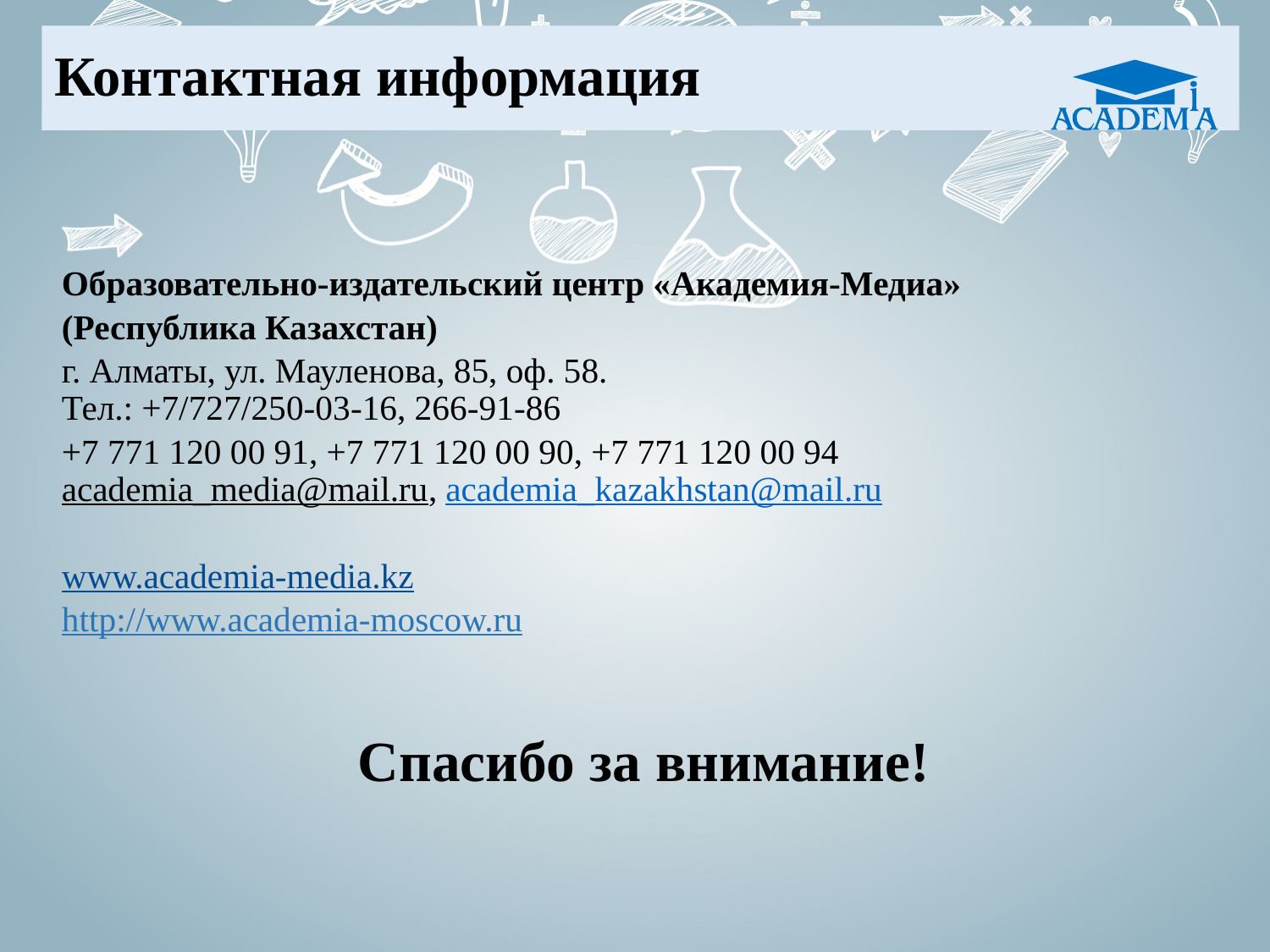

# Контактная информация

Образовательно-издательский центр «Академия-Медиа»
(Республика Казахстан)
г. Алматы, ул. Мауленова, 85, оф. 58.
Тел.: +7/727/250-03-16, 266-91-86
+7 771 120 00 91, +7 771 120 00 90, +7 771 120 00 94
academia_media@mail.ru, academia_kazakhstan@mail.ru

www.academia-media.kz
http://www.academia-moscow.ru

Спасибо за внимание!